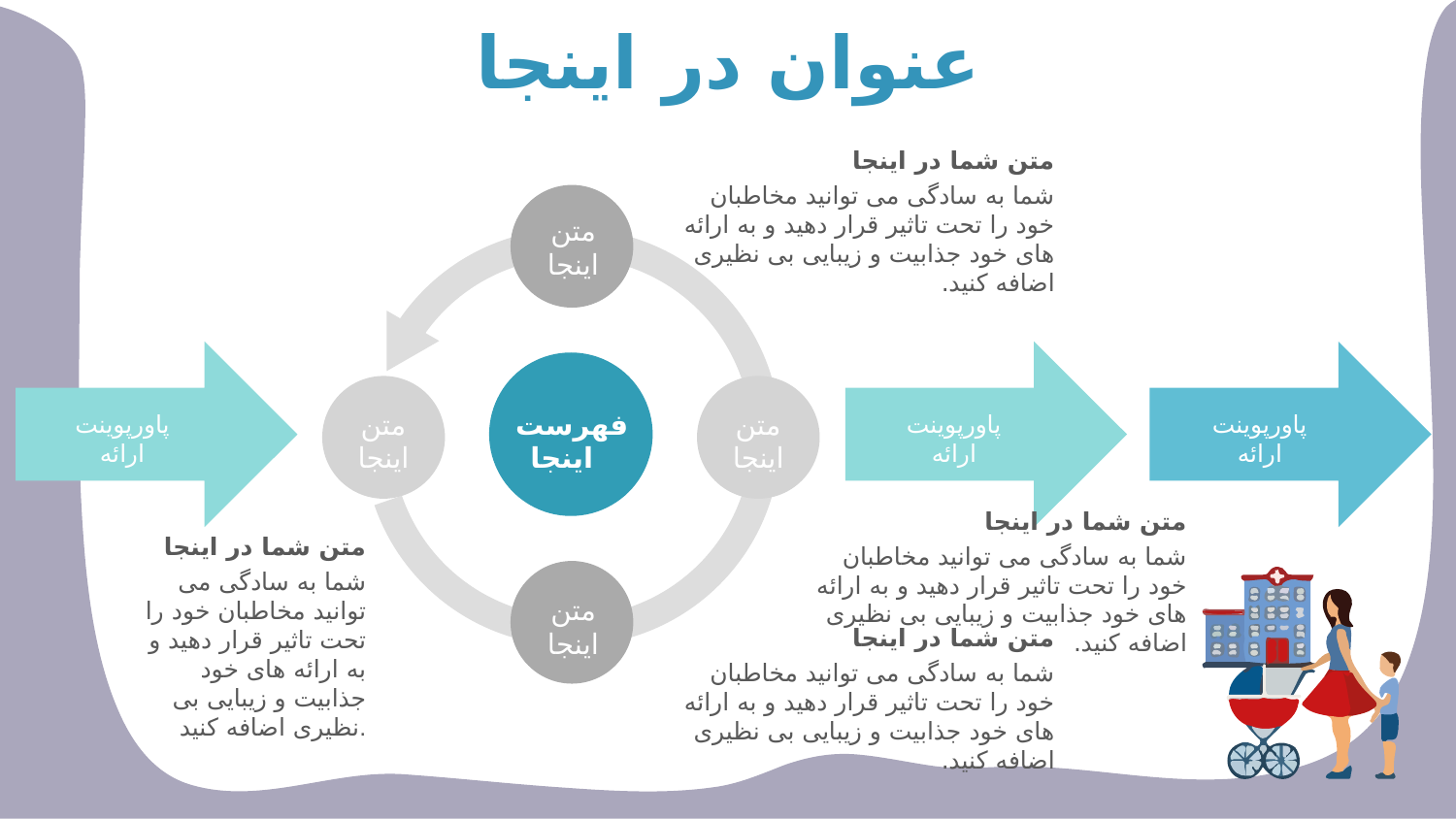

# عنوان در اینجا
متن شما در اینجا
شما به سادگی می توانید مخاطبان خود را تحت تاثیر قرار دهید و به ارائه های خود جذابیت و زیبایی بی نظیری اضافه کنید.

متن
اینجا

متن
اینجا
فهرست
  اینجا
متن
اینجا

متن
اینجا

پاورپوینت
ارائه
پاورپوینت
ارائه
پاورپوینت
ارائه
متن شما در اینجا
شما به سادگی می توانید مخاطبان خود را تحت تاثیر قرار دهید و به ارائه های خود جذابیت و زیبایی بی نظیری اضافه کنید.
متن شما در اینجا
شما به سادگی می توانید مخاطبان خود را تحت تاثیر قرار دهید و به ارائه های خود جذابیت و زیبایی بی نظیری اضافه کنید.
متن شما در اینجا
شما به سادگی می توانید مخاطبان خود را تحت تاثیر قرار دهید و به ارائه های خود جذابیت و زیبایی بی نظیری اضافه کنید.